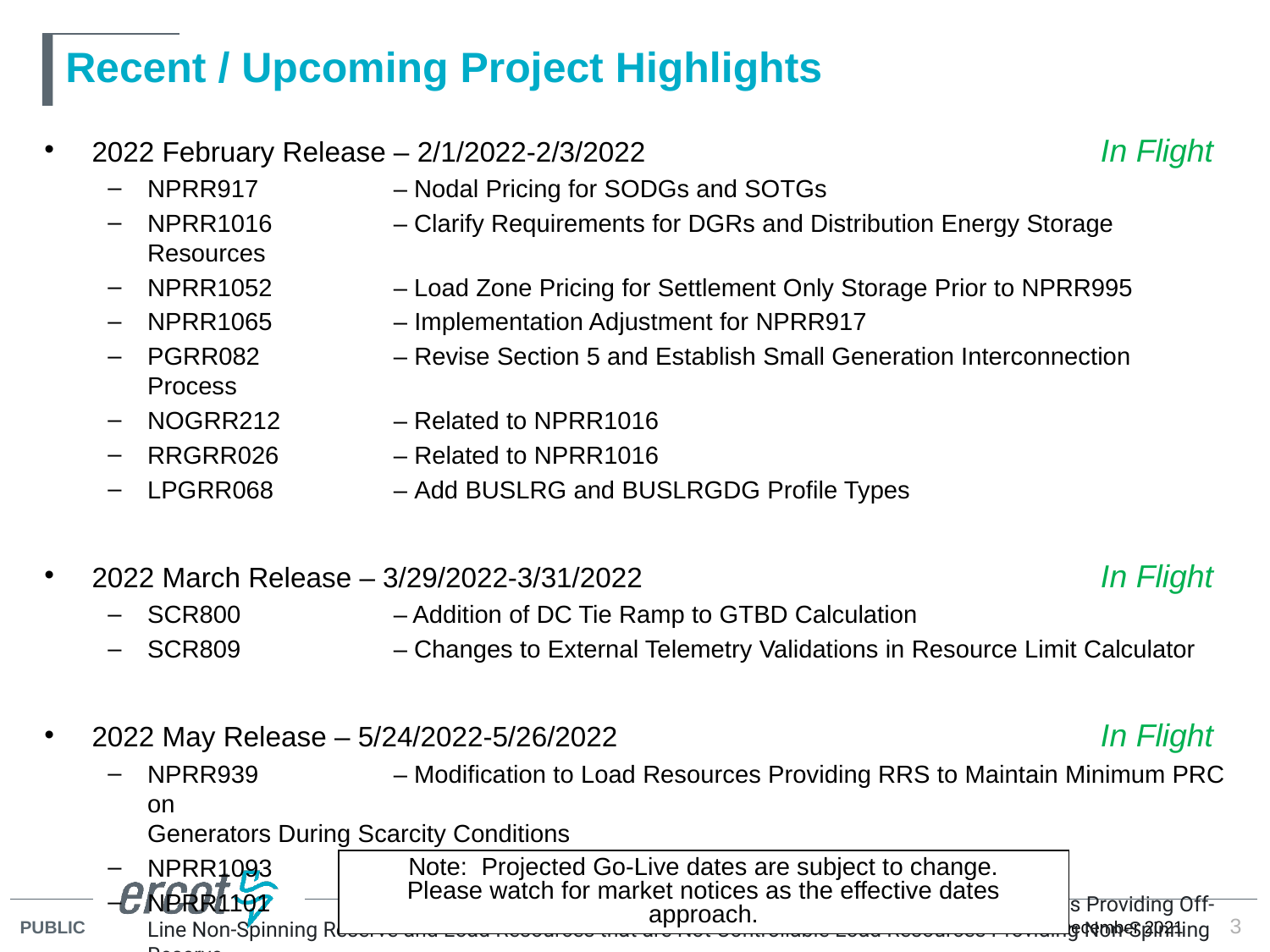

# Recent / Upcoming Project Highlights
2022 February Release – 2/1/2022-2/3/2022	 In Flight
NPRR917 	– Nodal Pricing for SODGs and SOTGs
NPRR1016 	– Clarify Requirements for DGRs and Distribution Energy Storage Resources
NPRR1052 	– Load Zone Pricing for Settlement Only Storage Prior to NPRR995
NPRR1065 	– Implementation Adjustment for NPRR917
PGRR082 	– Revise Section 5 and Establish Small Generation Interconnection Process
NOGRR212 	– Related to NPRR1016
RRGRR026 	– Related to NPRR1016
LPGRR068	– Add BUSLRG and BUSLRGDG Profile Types

2022 March Release – 3/29/2022-3/31/2022	 In Flight
SCR800 	– Addition of DC Tie Ramp to GTBD Calculation
SCR809 	– Changes to External Telemetry Validations in Resource Limit Calculator

2022 May Release – 5/24/2022-5/26/2022	 In Flight
NPRR939 	– Modification to Load Resources Providing RRS to Maintain Minimum PRC on 			Generators During Scarcity Conditions
NPRR1093 	– Load Resource Participation in Non-Spinning Reserve
NPRR1101	– Create Non-Spin Deployment Groups made up of Generation Resources Providing Off-Line Non-Spinning Reserve and Load Resources that are Not Controllable Load Resources Providing Non-Spinning Reserve
Note:  Projected Go-Live dates are subject to change.
Please watch for market notices as the effective dates approach.
3